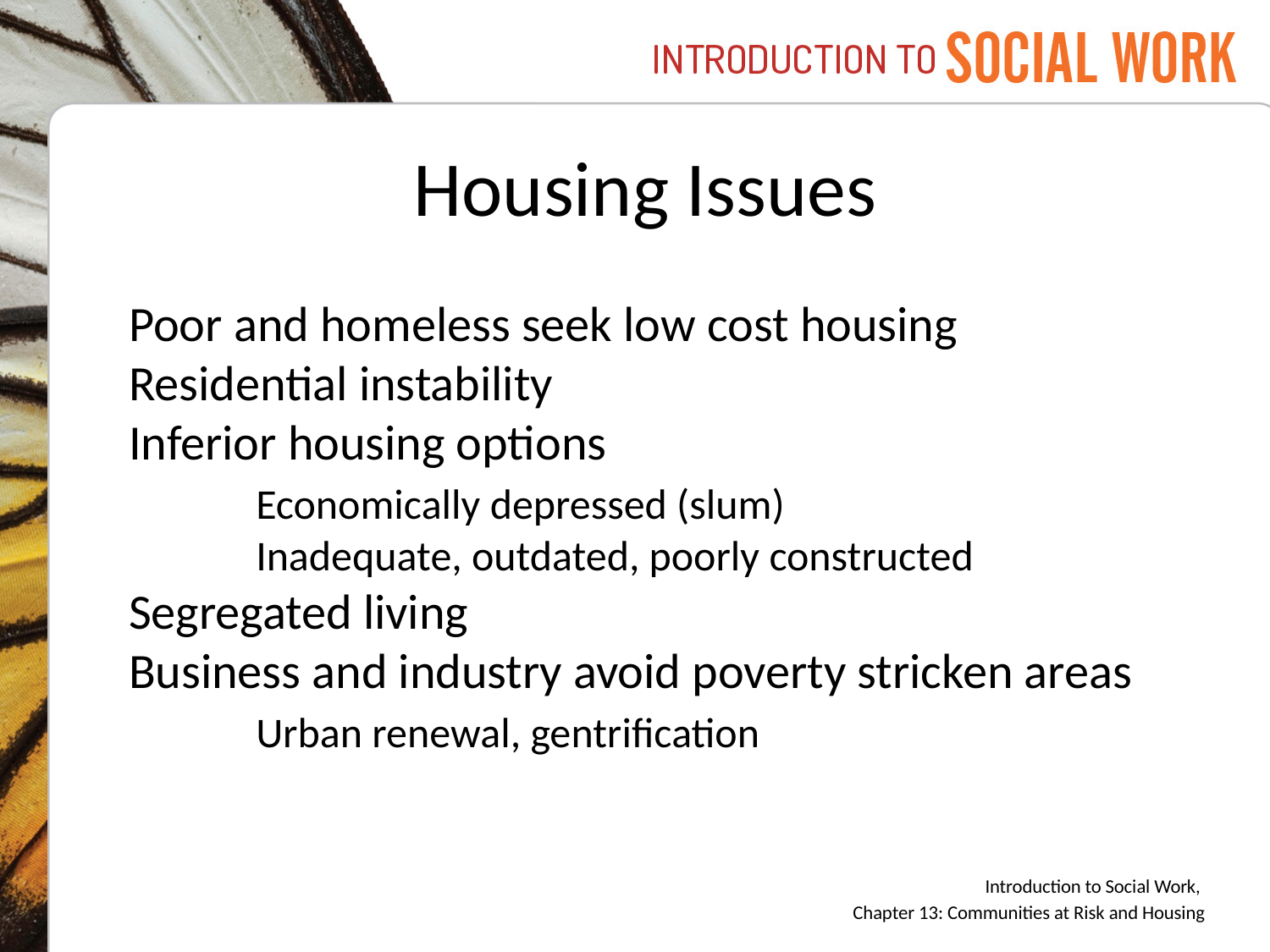

# Housing Issues

Poor and homeless seek low cost housing
Residential instability
Inferior housing options
	Economically depressed (slum)
 	Inadequate, outdated, poorly constructed
Segregated living
Business and industry avoid poverty stricken areas
	Urban renewal, gentrification
Introduction to Social Work,
Chapter 13: Communities at Risk and Housing